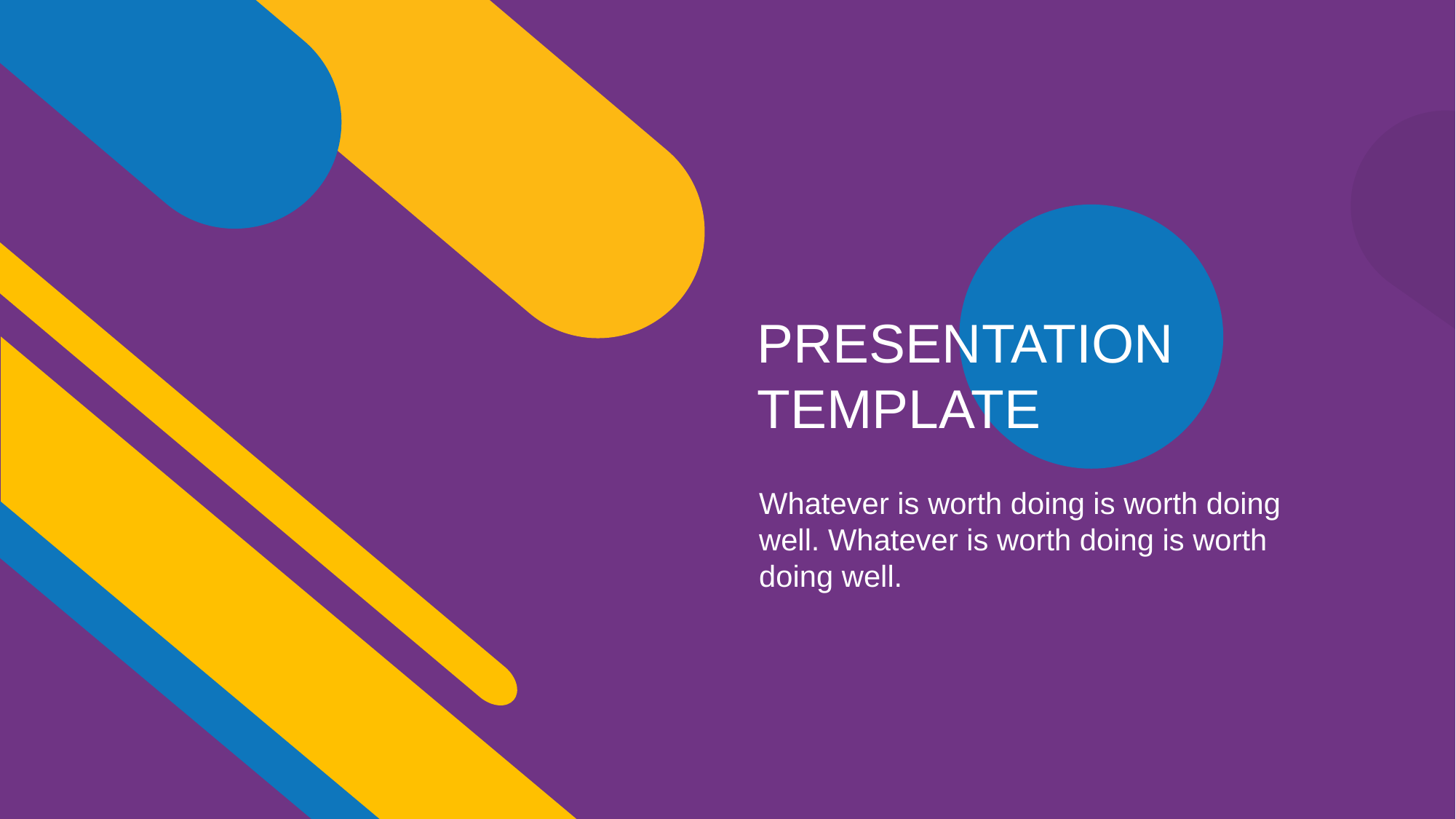

PRESENTATION
TEMPLATE

Whatever is worth doing is worth doing well. Whatever is worth doing is worth doing well.